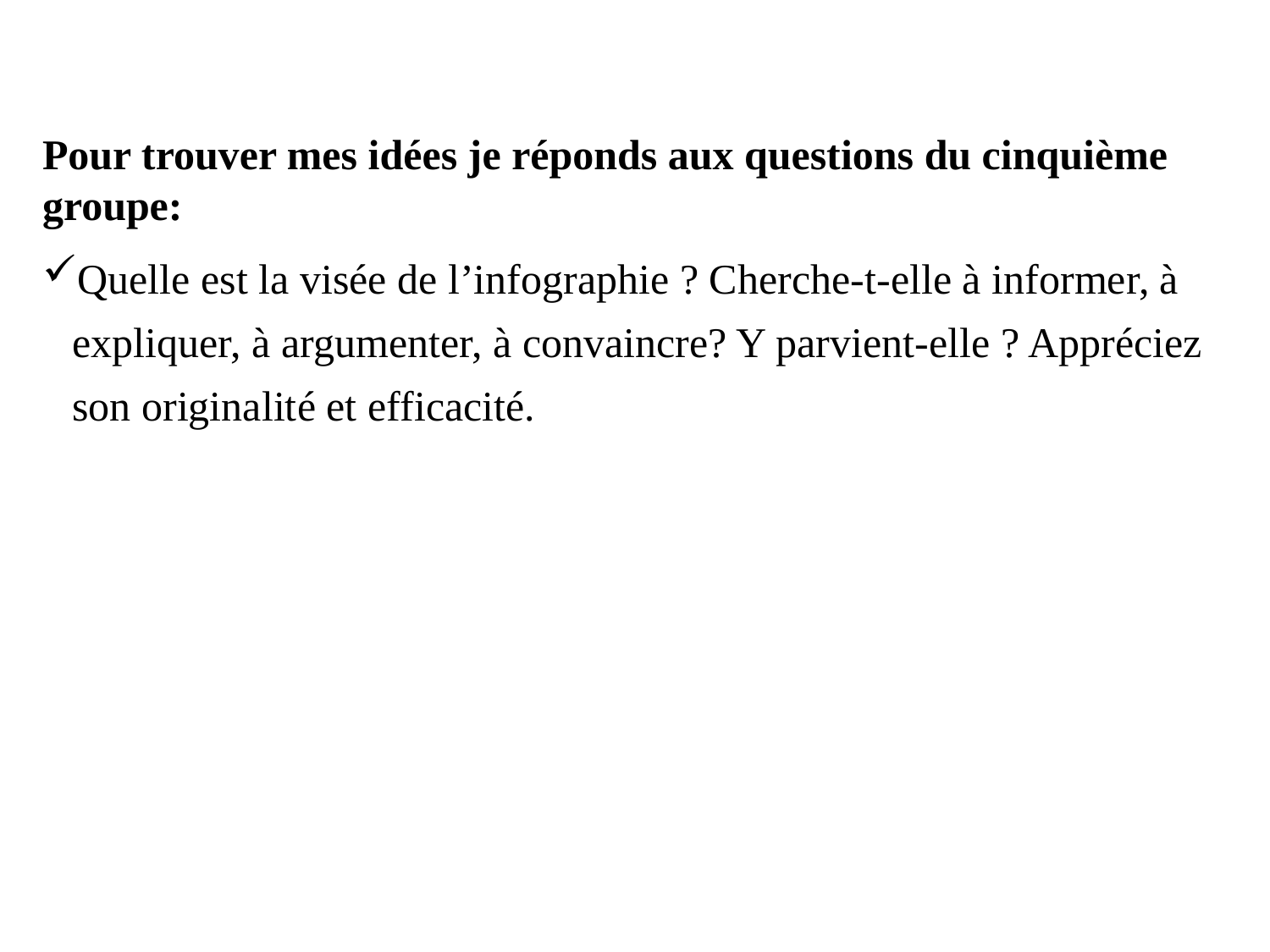

Pour trouver mes idées je réponds aux questions du cinquième groupe:
Quelle est la visée de l’infographie ? Cherche-t-elle à informer, à expliquer, à argumenter, à convaincre? Y parvient-elle ? Appréciez son originalité et efficacité.